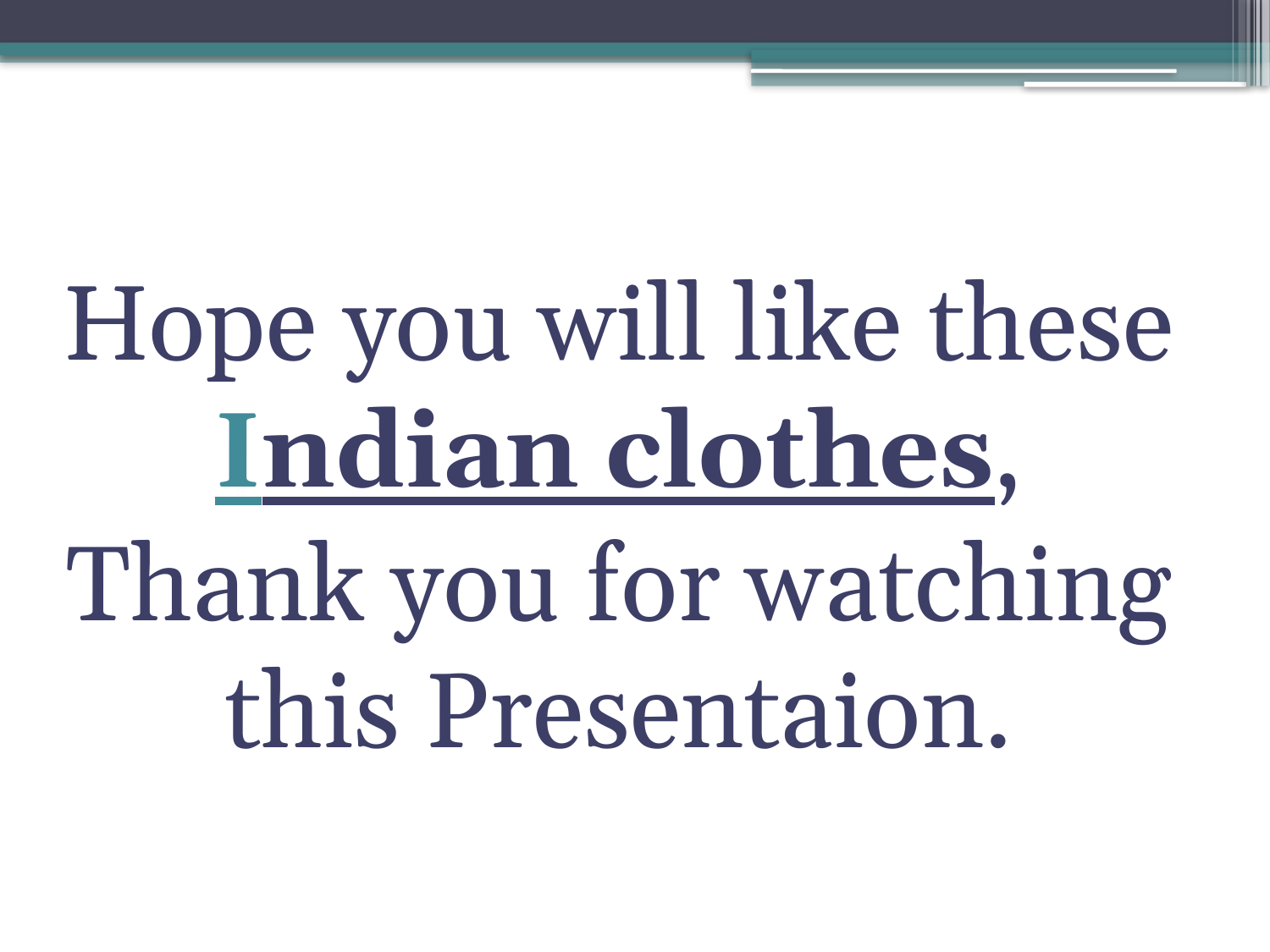

Hope you will like these Indian clothes, Thank you for watching this Presentaion.